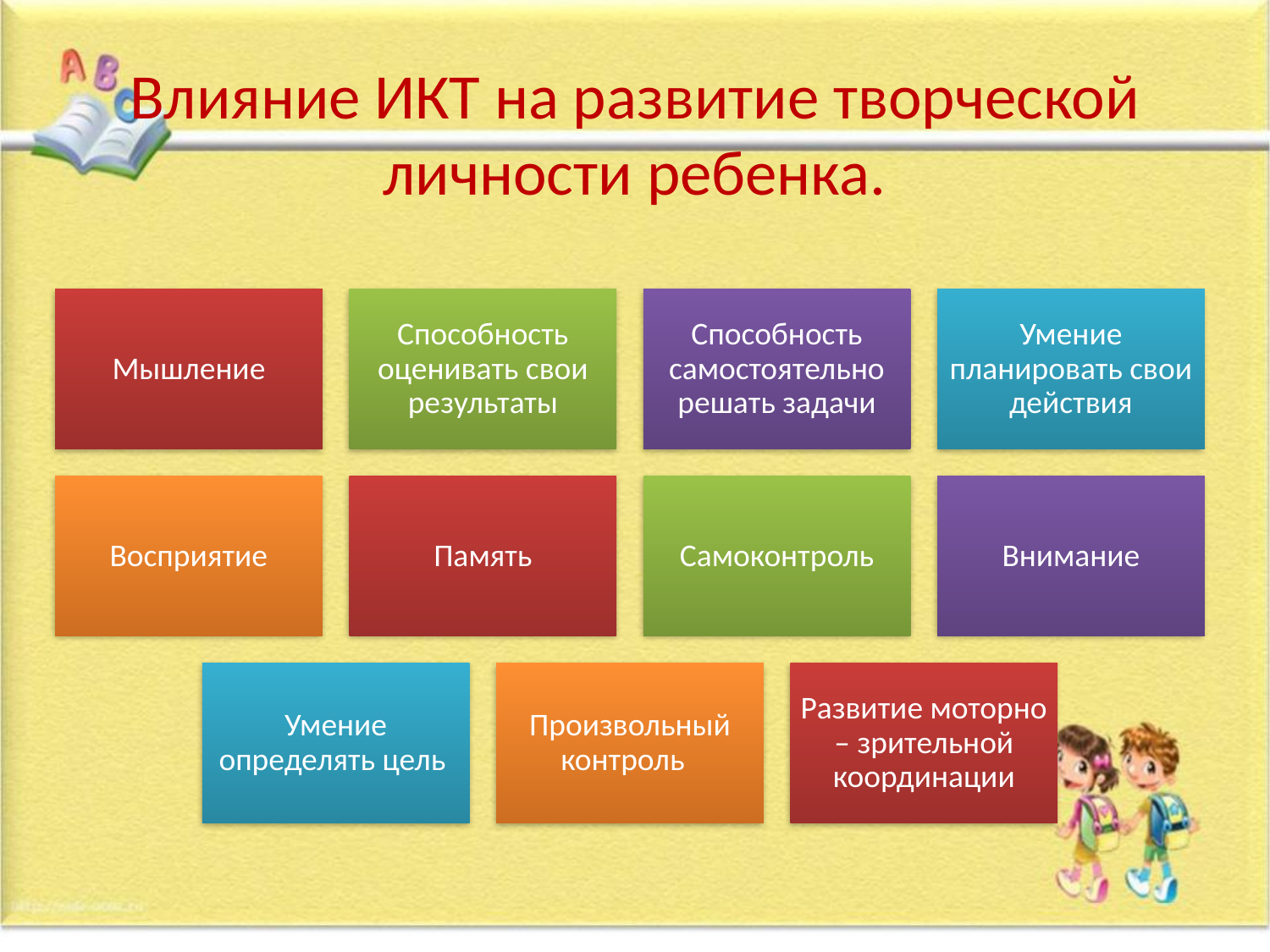

# Влияние ИКТ на развитие творческой личности ребенка.
Мышление
Способность оценивать свои результаты
Способность самостоятельно решать задачи
Умение планировать свои действия
Восприятие
Память
Самоконтроль
Внимание
Умение определять цель
Произвольный контроль
Развитие моторно – зрительной координации